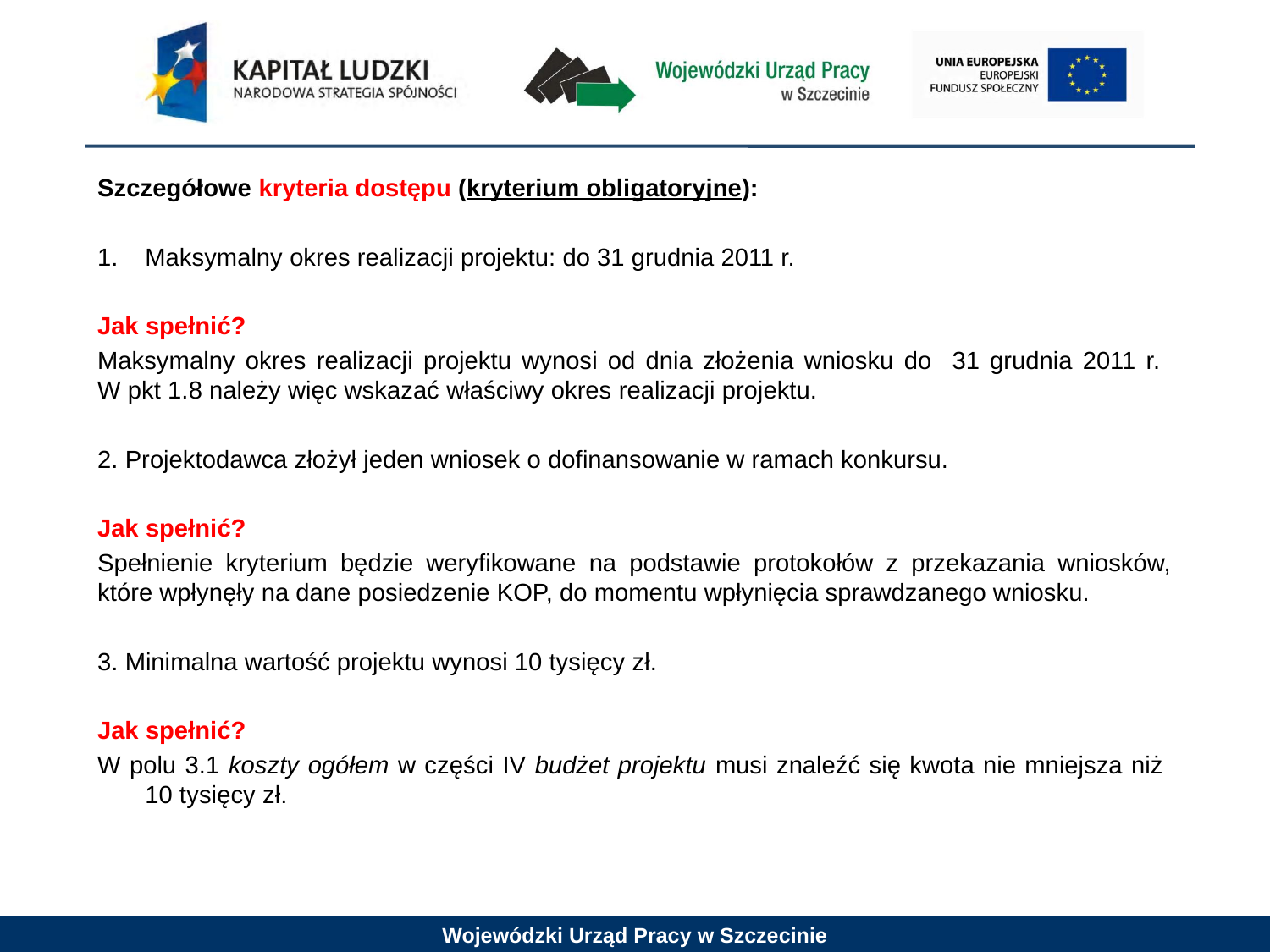

Szczegółowe kryteria dostępu (kryterium obligatoryjne):

Maksymalny okres realizacji projektu: do 31 grudnia 2011 r.

Jak spełnić?
Maksymalny okres realizacji projektu wynosi od dnia złożenia wniosku do  31 grudnia 2011 r.
W pkt 1.8 należy więc wskazać właściwy okres realizacji projektu.

2. Projektodawca złożył jeden wniosek o dofinansowanie w ramach konkursu.

Jak spełnić?
Spełnienie kryterium będzie weryfikowane na podstawie protokołów z przekazania wniosków, które wpłynęły na dane posiedzenie KOP, do momentu wpłynięcia sprawdzanego wniosku.

3. Minimalna wartość projektu wynosi 10 tysięcy zł.

Jak spełnić?
W polu 3.1 koszty ogółem w części IV budżet projektu musi znaleźć się kwota nie mniejsza niż
10 tysięcy zł.